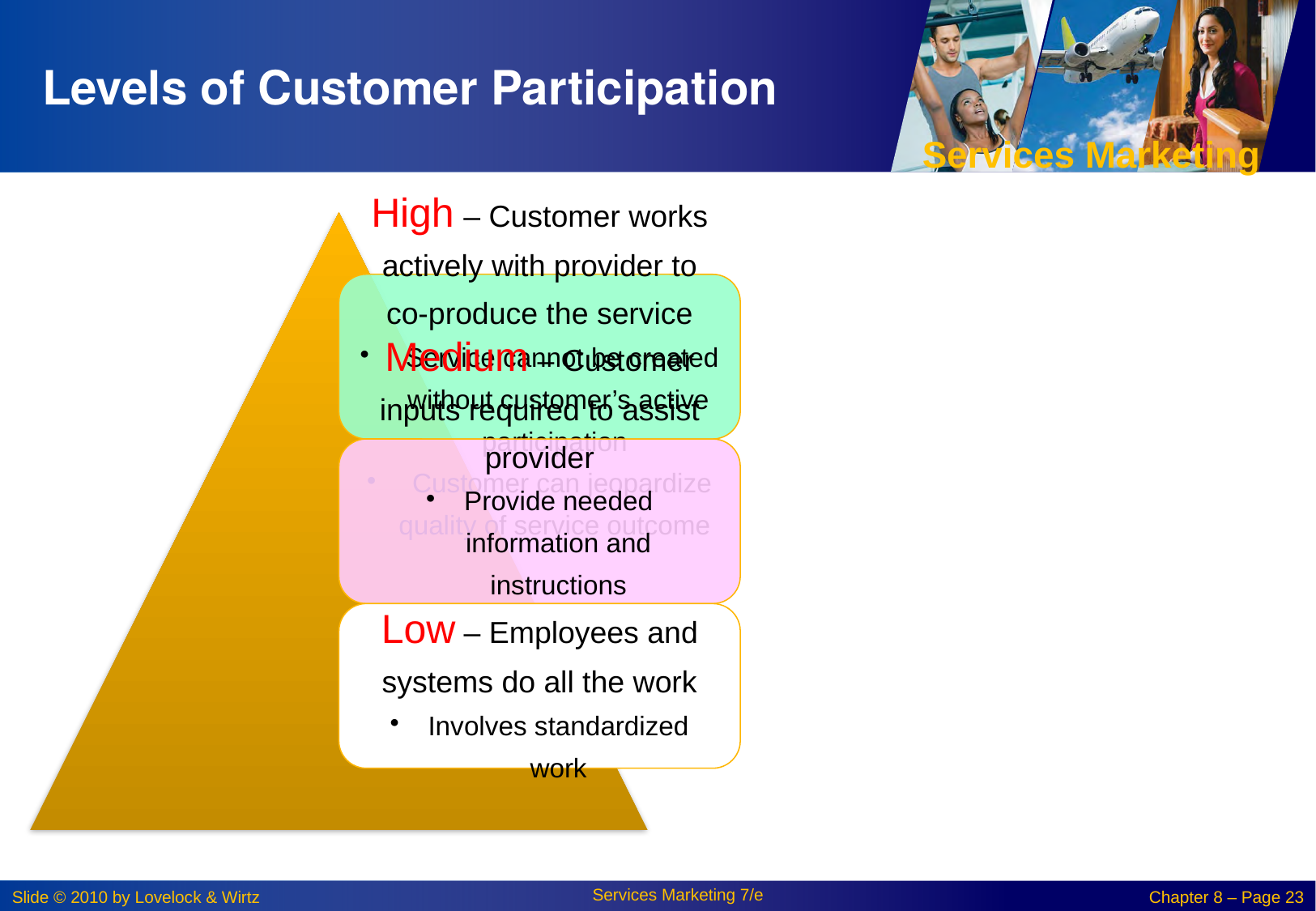

# Levels of Customer Participation
High – Customer works actively with provider to co-produce the service
Involves standardized work